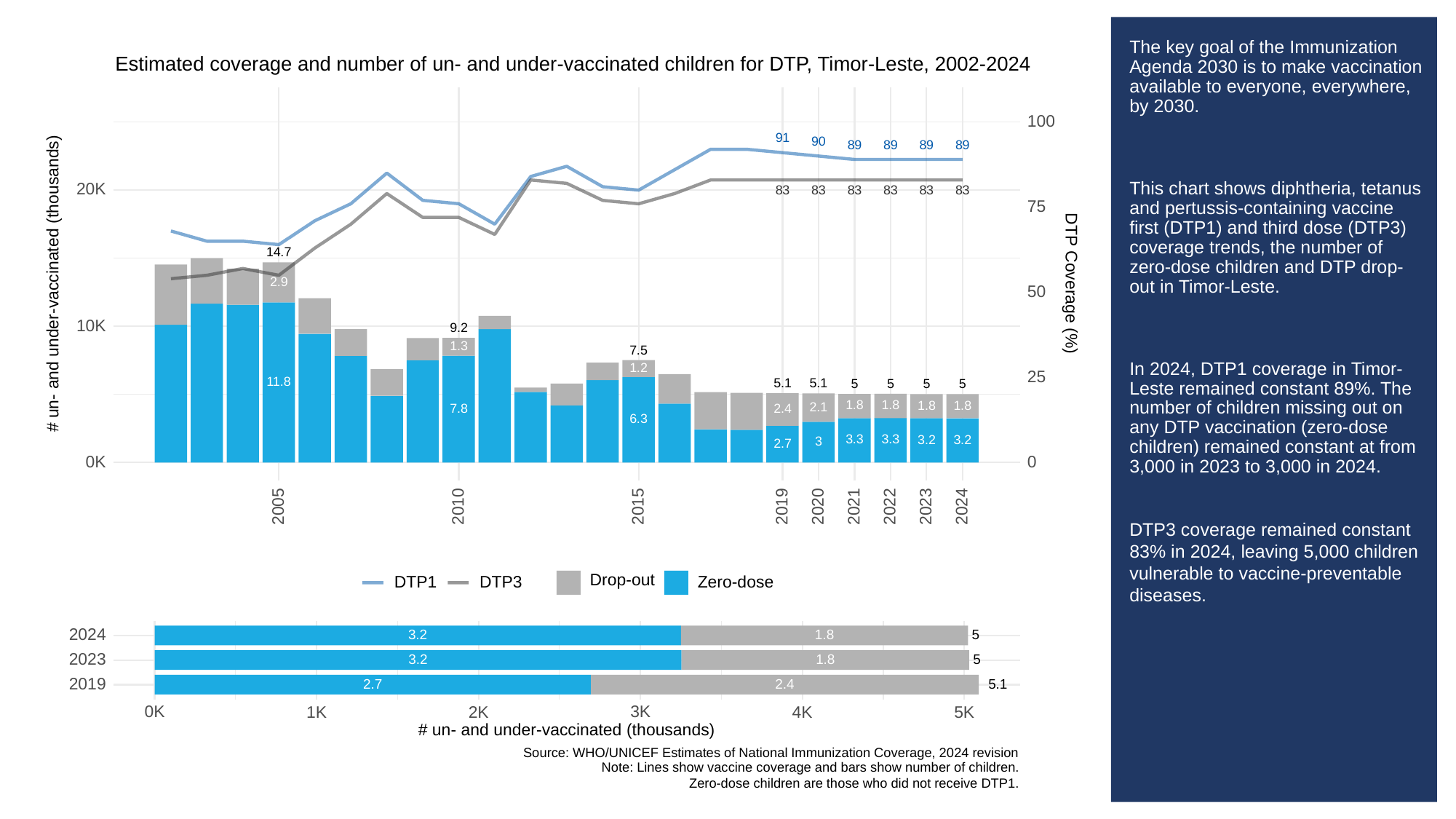

# The key goal of the Immunization Agenda 2030 is to make vaccination available to everyone, everywhere, by 2030.

This chart shows diphtheria, tetanus and pertussis-containing vaccine first (DTP1) and third dose (DTP3) coverage trends, the number of zero-dose children and DTP drop-out in Timor-Leste.

In 2024, DTP1 coverage in Timor-Leste remained constant 89%. The number of children missing out on any DTP vaccination (zero-dose children) remained constant at from 3,000 in 2023 to 3,000 in 2024.

DTP3 coverage remained constant 83% in 2024, leaving 5,000 children vulnerable to vaccine-preventable diseases.

Estimated coverage and number of un- and under-vaccinated children for DTP, Timor-Leste, 2002-2024

100

91
90
89
89
89
89

20K
83
83
83
83
83
83

75
14.7

# un- and under-vaccinated (thousands)
DTP Coverage (%)
2.9
50

10K
9.2

1.3
7.5

1.2

25

11.8
5.1
5.1
5
5
5

5

1.8
1.8
1.8
1.8
2.1

7.8
2.4

6.3

3.3
3.3
3.2
3.2
3
2.7
0K
0

2023
2005
2010
2015
2019
2020
2021
2022
2024

Drop-out
DTP3
Zero-dose
DTP1

2024
3.2
1.8
5

2023
3.2
1.8
5

2019
5.1
2.7
2.4

3K
0K
5K
1K
2K
4K
# un- and under-vaccinated (thousands)
Source: WHO/UNICEF Estimates of National Immunization Coverage, 2024 revision
Note: Lines show vaccine coverage and bars show number of children.
Zero-dose children are those who did not receive DTP1.